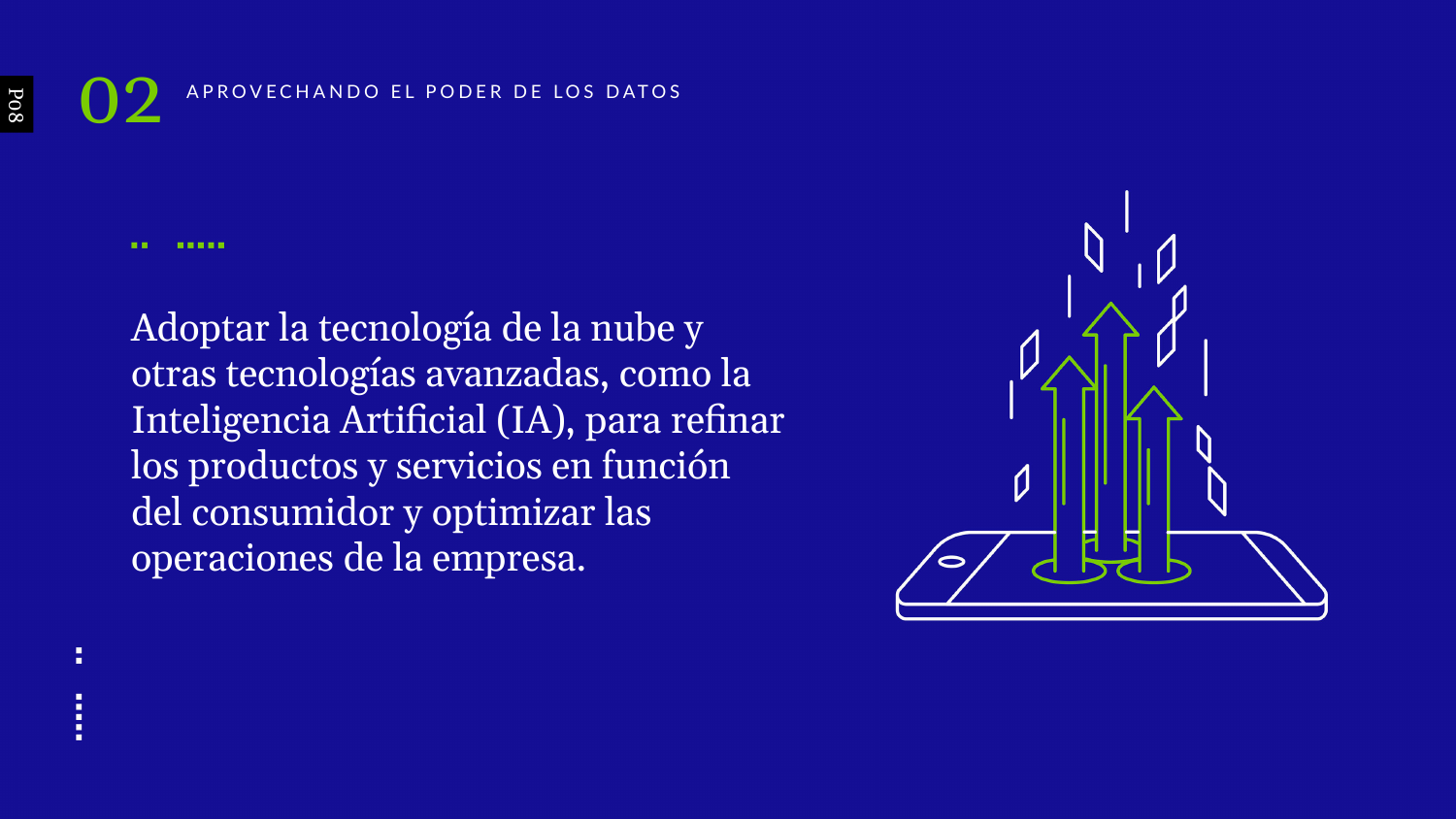

02
Aprovechando el poder de los datos
P08
Adoptar la tecnología de la nube y otras tecnologías avanzadas, como la Inteligencia Artificial (IA), para refinar los productos y servicios en función del consumidor y optimizar las operaciones de la empresa.